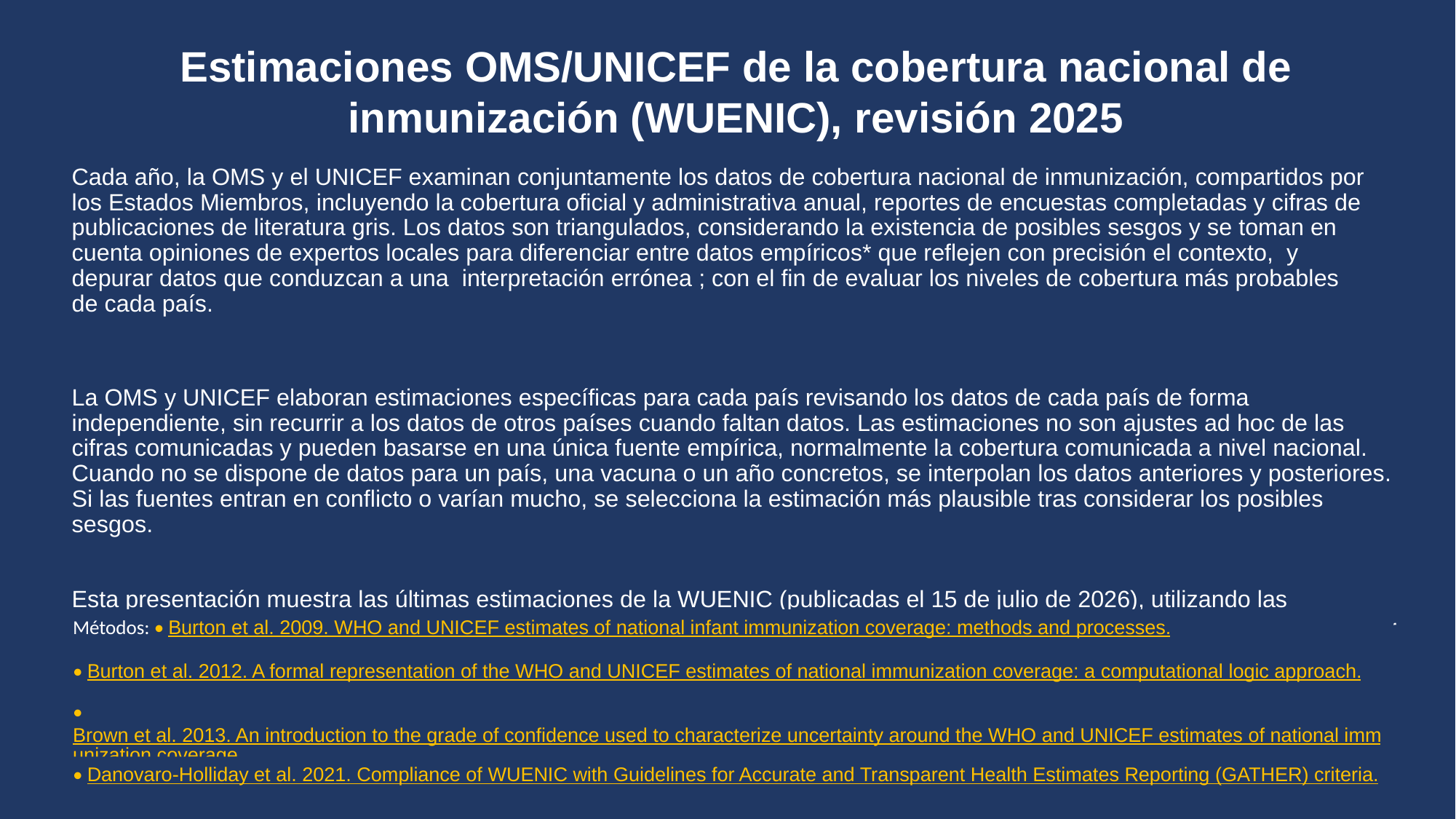

# Estimaciones OMS/UNICEF de la cobertura nacional de inmunización (WUENIC), revisión 2025
Cada año, la OMS y el UNICEF examinan conjuntamente los datos de cobertura nacional de inmunización, compartidos por los Estados Miembros, incluyendo la cobertura oficial y administrativa anual, reportes de encuestas completadas y cifras de publicaciones de literatura gris. Los datos son triangulados, considerando la existencia de posibles sesgos y se toman en cuenta opiniones de expertos locales para diferenciar entre datos empíricos* que reflejen con precisión el contexto,  y depurar datos que conduzcan a una  interpretación errónea ; con el fin de evaluar los niveles de cobertura más probables de cada país.

La OMS y UNICEF elaboran estimaciones específicas para cada país revisando los datos de cada país de forma independiente, sin recurrir a los datos de otros países cuando faltan datos. Las estimaciones no son ajustes ad hoc de las cifras comunicadas y pueden basarse en una única fuente empírica, normalmente la cobertura comunicada a nivel nacional. Cuando no se dispone de datos para un país, una vacuna o un año concretos, se interpolan los datos anteriores y posteriores. Si las fuentes entran en conflicto o varían mucho, se selecciona la estimación más plausible tras considerar los posibles sesgos.

Esta presentación muestra las últimas estimaciones de la WUENIC (publicadas el 15 de julio de 2026), utilizando las Perspectivas de la Población Mundial de la UNPD (WPP 2024) para obtener los promedios ponderados por población y derivar las cifras absolutas de niños vacunados y no vacunados/sin dosis.
Métodos: • Burton et al. 2009. WHO and UNICEF estimates of national infant immunization coverage: methods and processes.
• Burton et al. 2012. A formal representation of the WHO and UNICEF estimates of national immunization coverage: a computational logic approach.
• Brown et al. 2013. An introduction to the grade of confidence used to characterize uncertainty around the WHO and UNICEF estimates of national immunization coverage.
• Danovaro-Holliday et al. 2021. Compliance of WUENIC with Guidelines for Accurate and Transparent Health Estimates Reporting (GATHER) criteria.